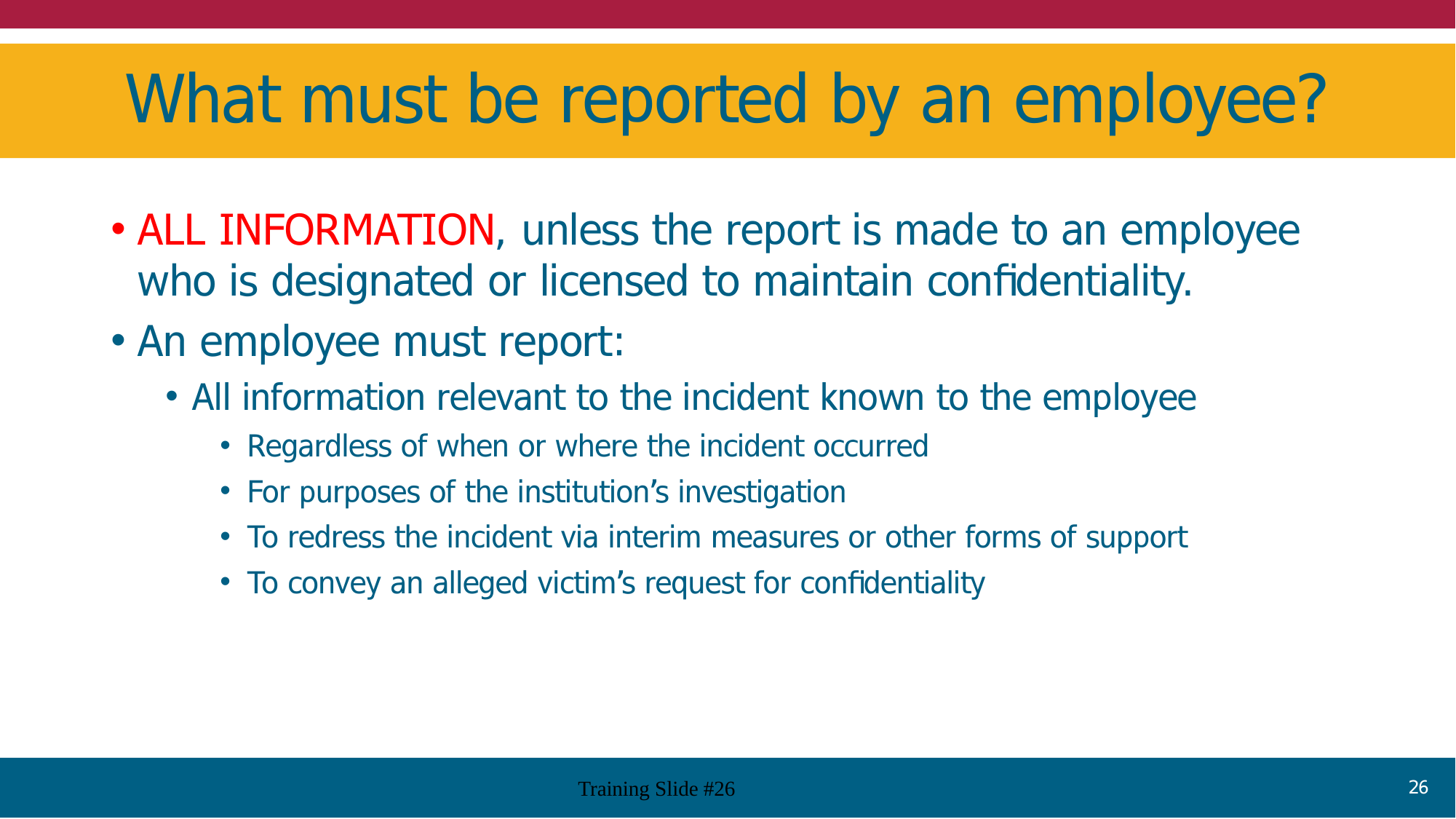

# What must be reported by an employee?
ALL INFORMATION, unless the report is made to an employee who is designated or licensed to maintain confidentiality.
An employee must report:
All information relevant to the incident known to the employee
Regardless of when or where the incident occurred
For purposes of the institution’s investigation
To redress the incident via interim measures or other forms of support
To convey an alleged victim’s request for confidentiality
26
Training Slide #26